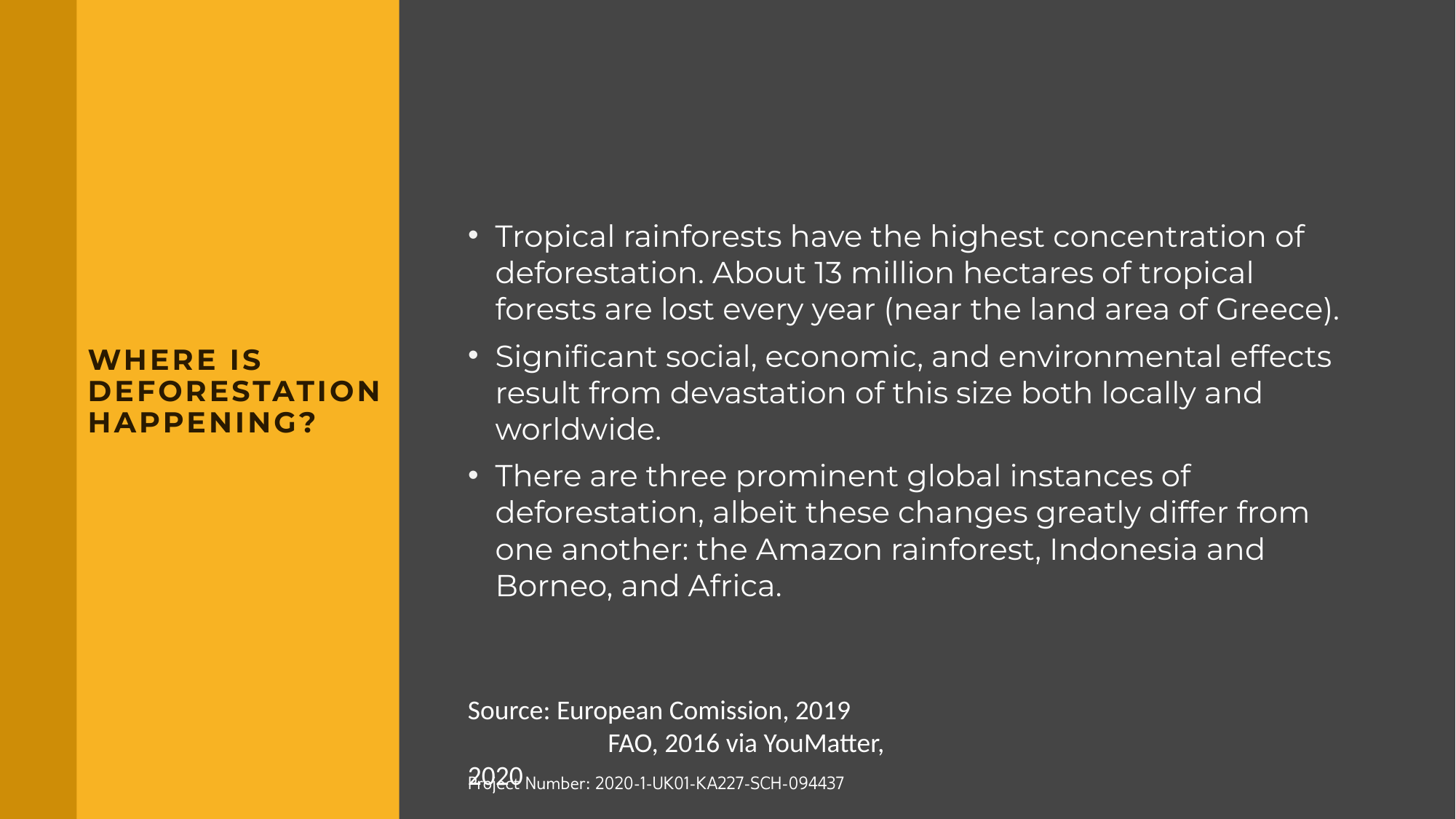

# Where Is Deforestation Happening?
Tropical rainforests have the highest concentration of deforestation. About 13 million hectares of tropical forests are lost every year (near the land area of Greece).
Significant social, economic, and environmental effects result from devastation of this size both locally and worldwide.
There are three prominent global instances of deforestation, albeit these changes greatly differ from one another: the Amazon rainforest, Indonesia and Borneo, and Africa.
Source: European Comission, 2019
	     FAO, 2016 via YouMatter, 2020
Project Number: 2020-1-UK01-KA227-SCH-094437